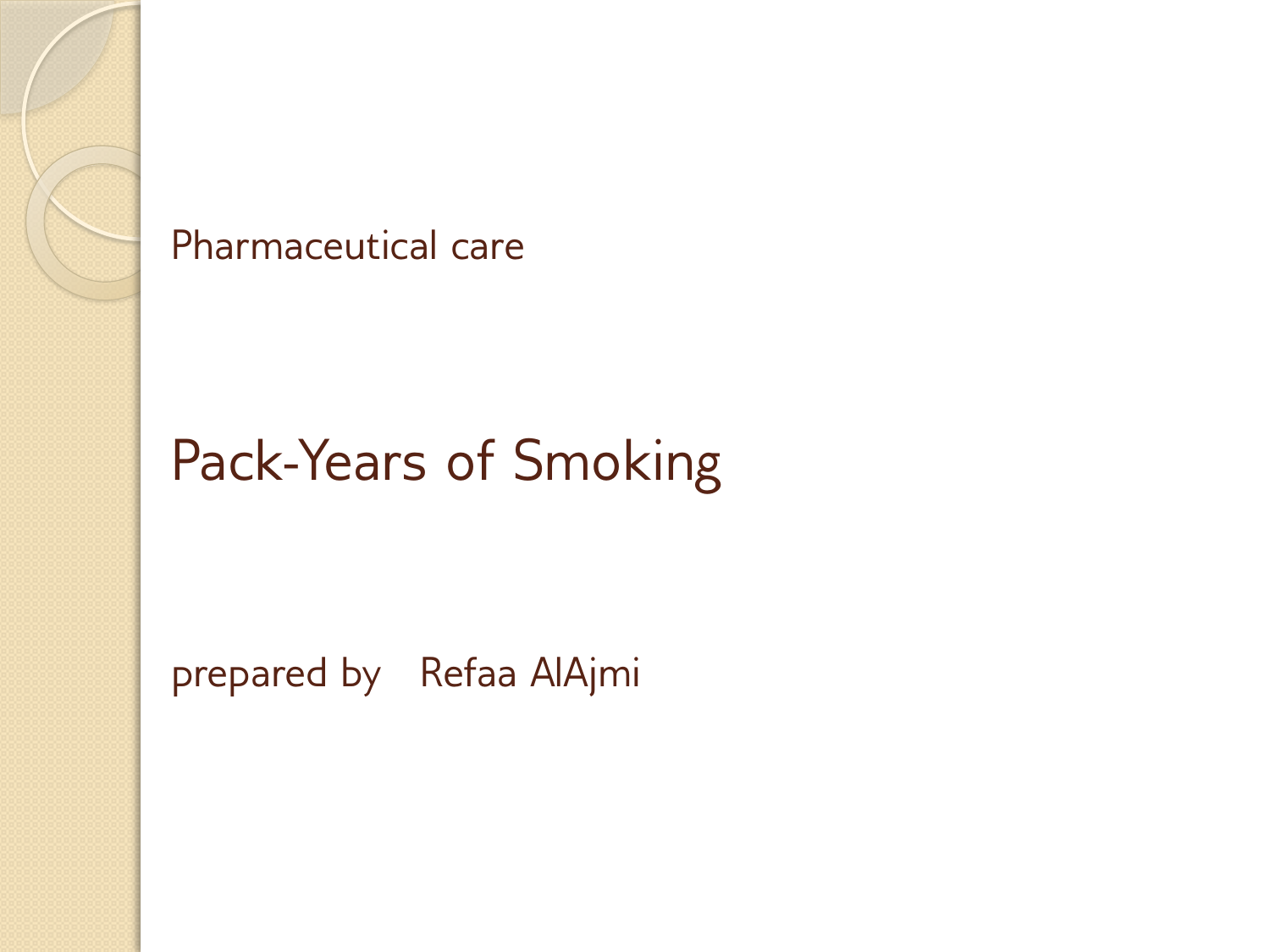

# Pharmaceutical care Pack-Years of Smoking prepared by   Refaa AlAjmi